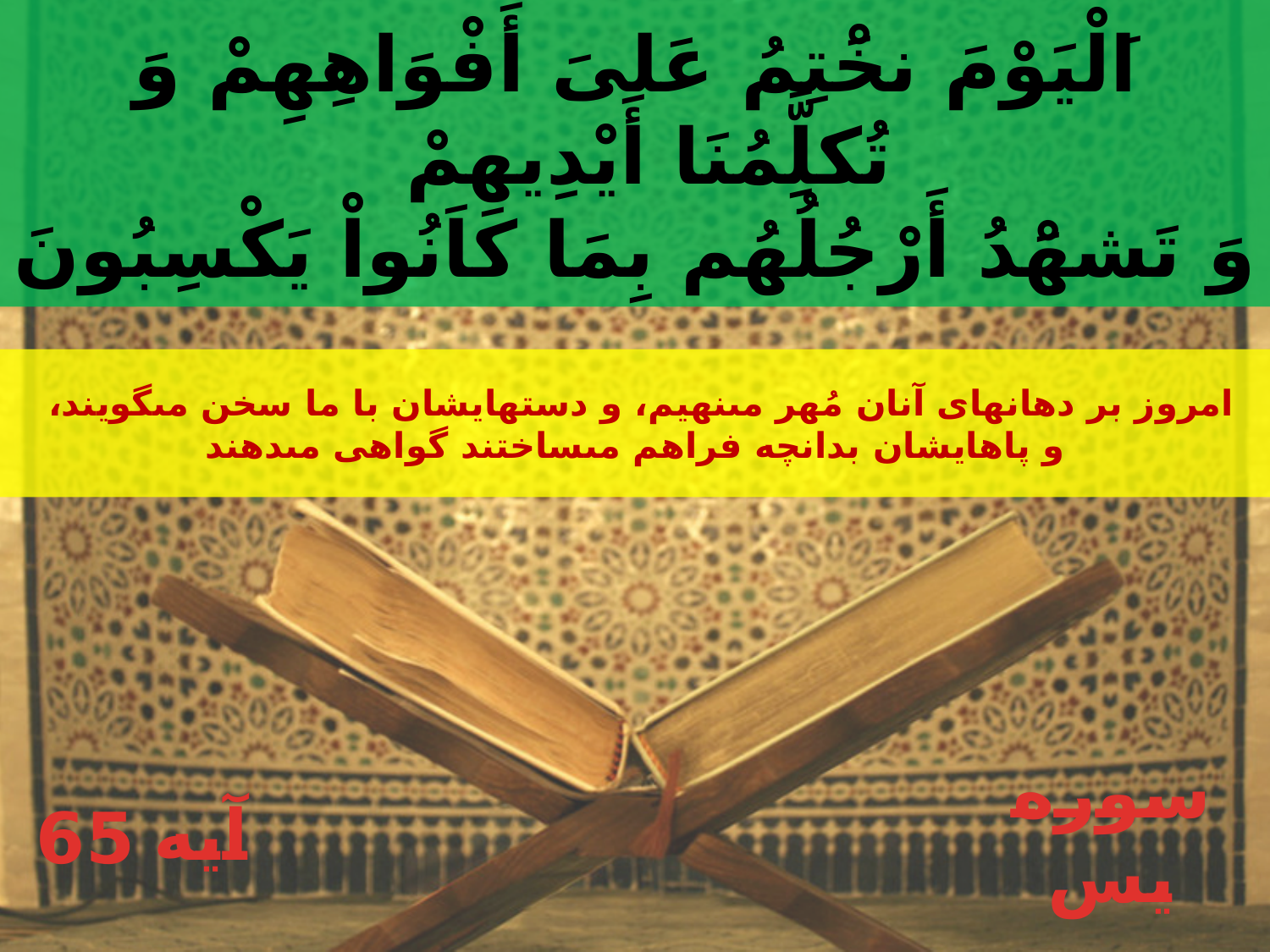

اَلْيَوْمَ نخَْتِمُ عَلىَ أَفْوَاهِهِمْ وَ تُكلَِّمُنَا أَيْدِيهِمْ
وَ تَشهَْدُ أَرْجُلُهُم بِمَا كاَنُواْ يَكْسِبُونَ
امروز بر دهانهاى آنان مُهر مى‏نهيم، و دستهايشان با ما سخن مى‏گويند،
و پاهايشان بدانچه فراهم مى‏ساختند گواهى مى‏دهند
65